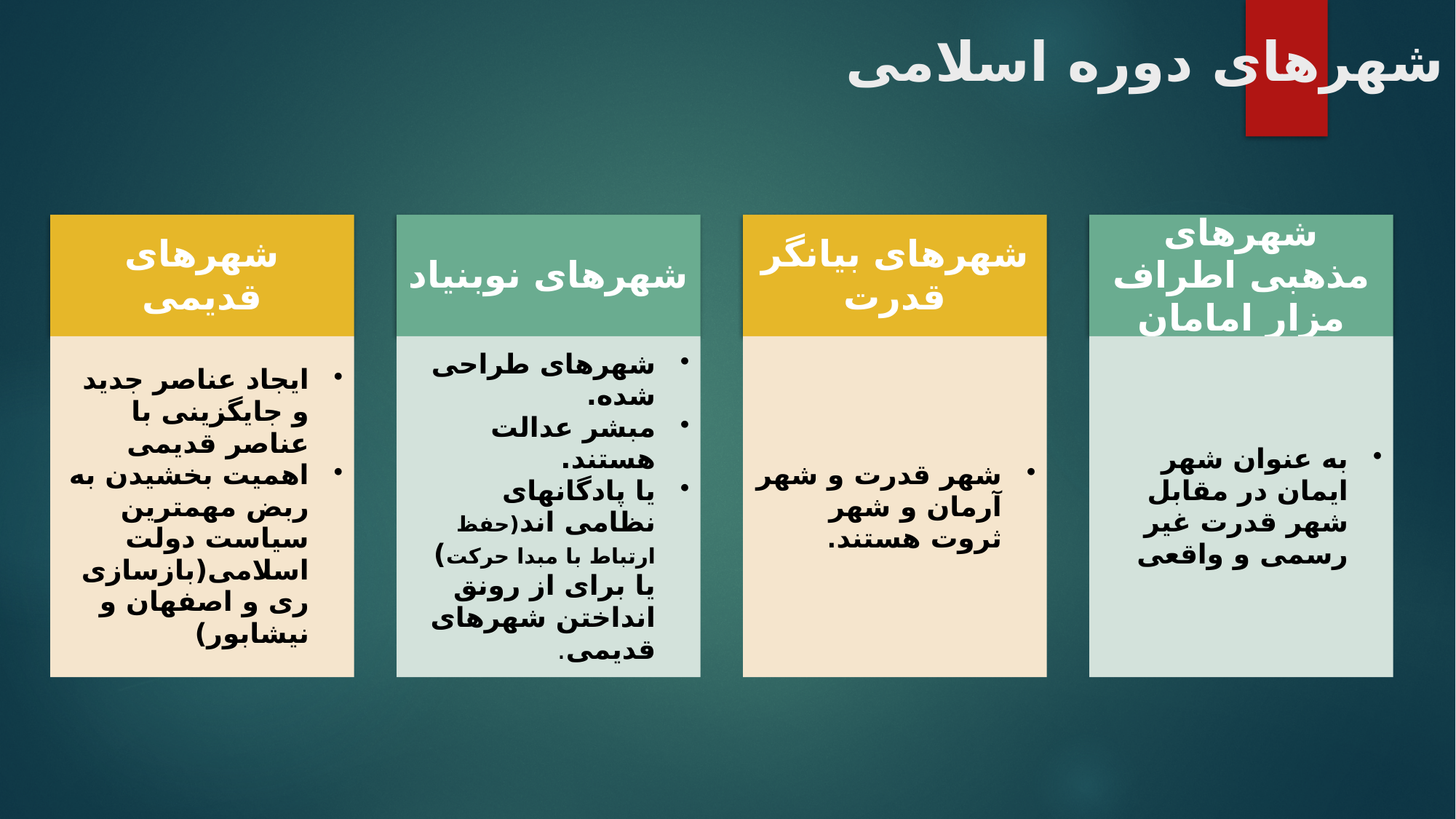

# شهرهای دوره اسلامی
شهرهای قدیمی
شهرهای نوبنیاد
شهرهای بیانگر قدرت
شهرهای مذهبی اطراف مزار امامان
ایجاد عناصر جدید و جایگزینی با عناصر قدیمی
شهرهای طراحی شده.
مبشر عدالت هستند.
یا پادگانهای نظامی اند(حفظ ارتباط با مبدا حرکت) یا برای از رونق انداختن شهرهای قدیمی.
شهر قدرت و شهر آرمان و شهر ثروت هستند.
به عنوان شهر ایمان در مقابل شهر قدرت غیر رسمی و واقعی